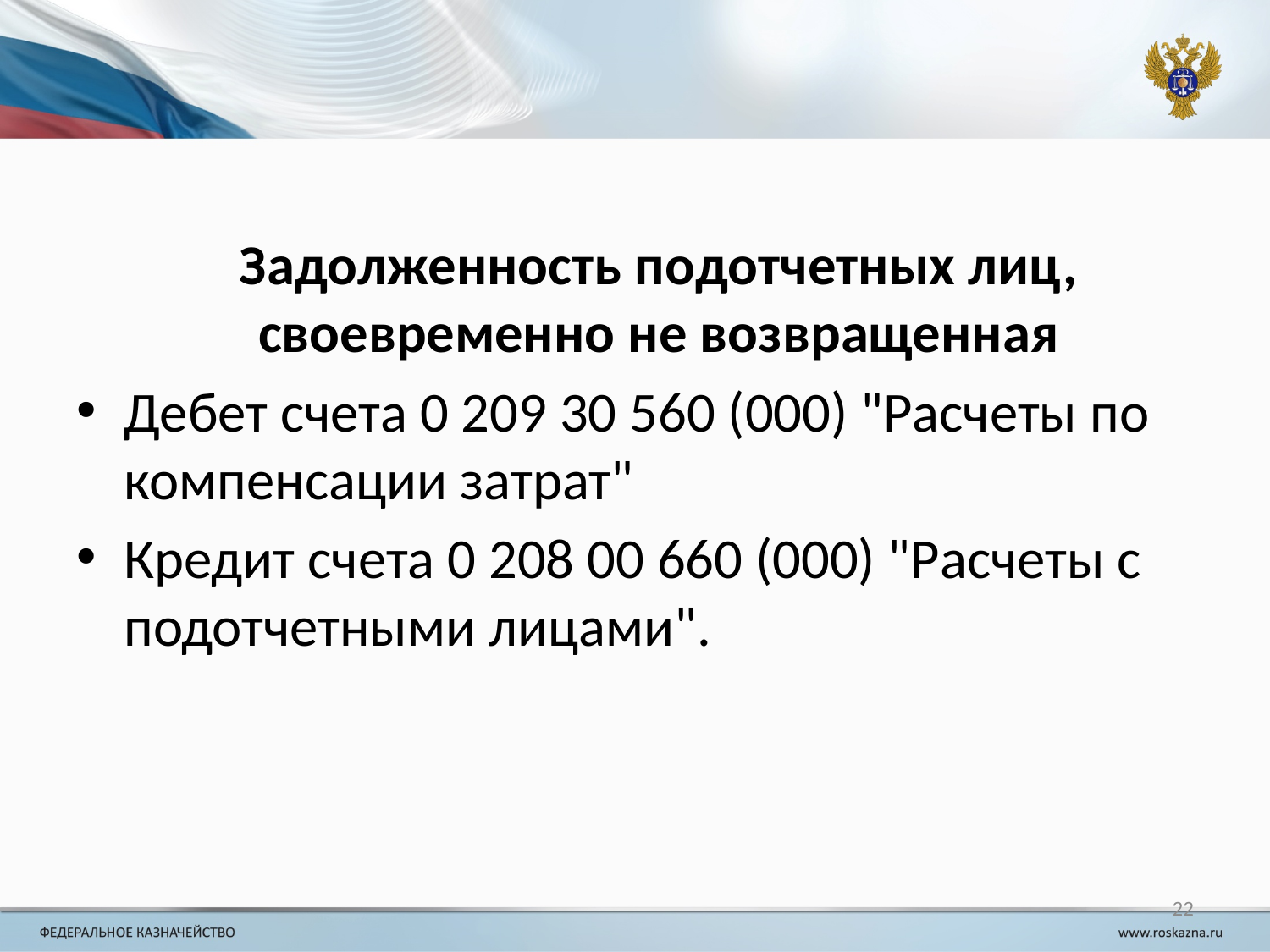

#
	Задолженность подотчетных лиц, своевременно не возвращенная
Дебет счета 0 209 30 560 (000) "Расчеты по компенсации затрат"
Кредит счета 0 208 00 660 (000) "Расчеты с подотчетными лицами".

22